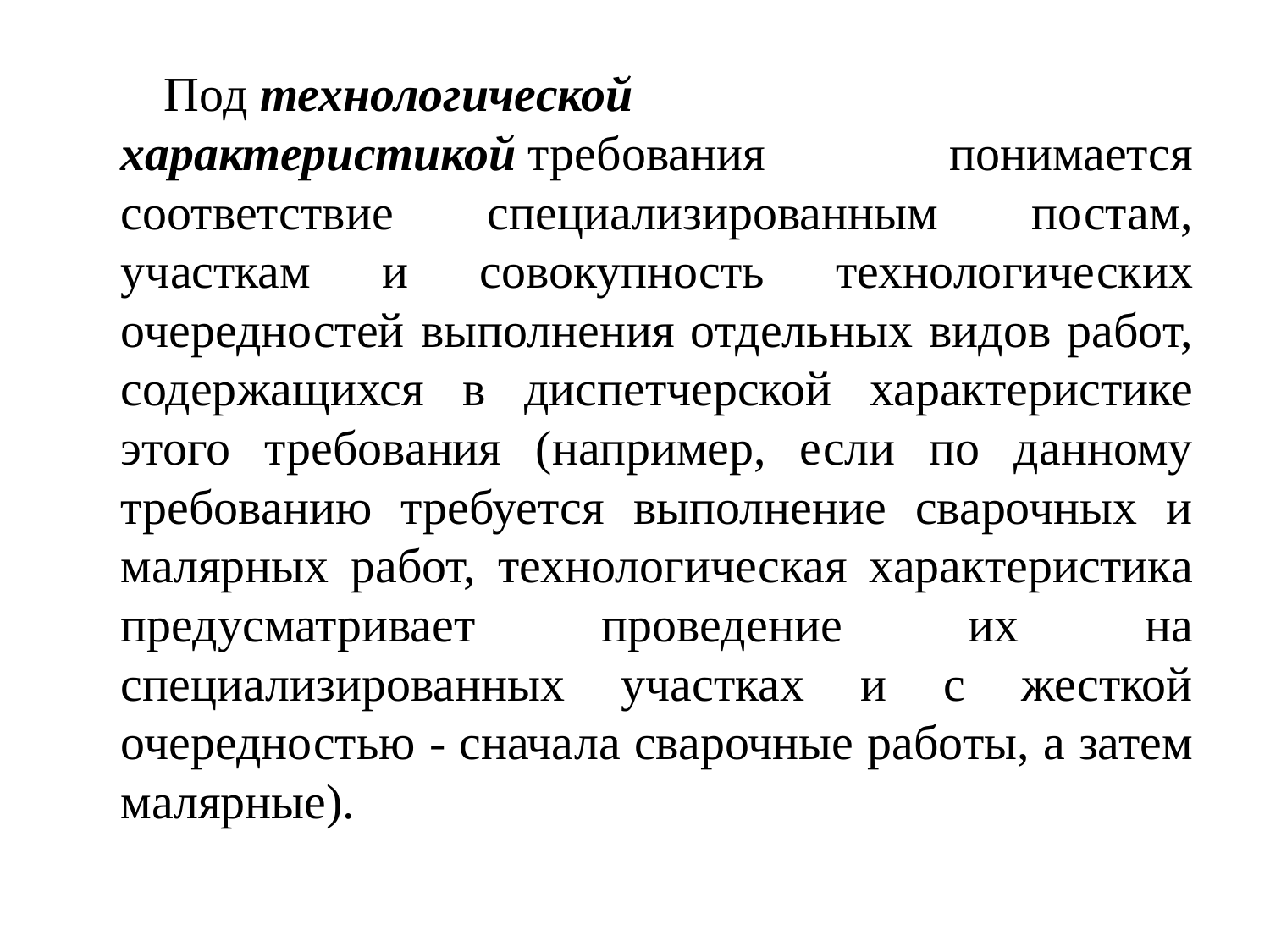

Под технологической характеристикой требования понимается соответствие специализированным постам, участкам и совокупность технологических очередностей выполнения отдельных видов работ, содержащихся в диспетчерской характеристике этого требования (например, если по данному требованию требуется выполнение сварочных и малярных работ, технологическая характеристика предусматривает проведение их на специализированных участках и с жесткой очередностью - сначала сварочные работы, а затем малярные).